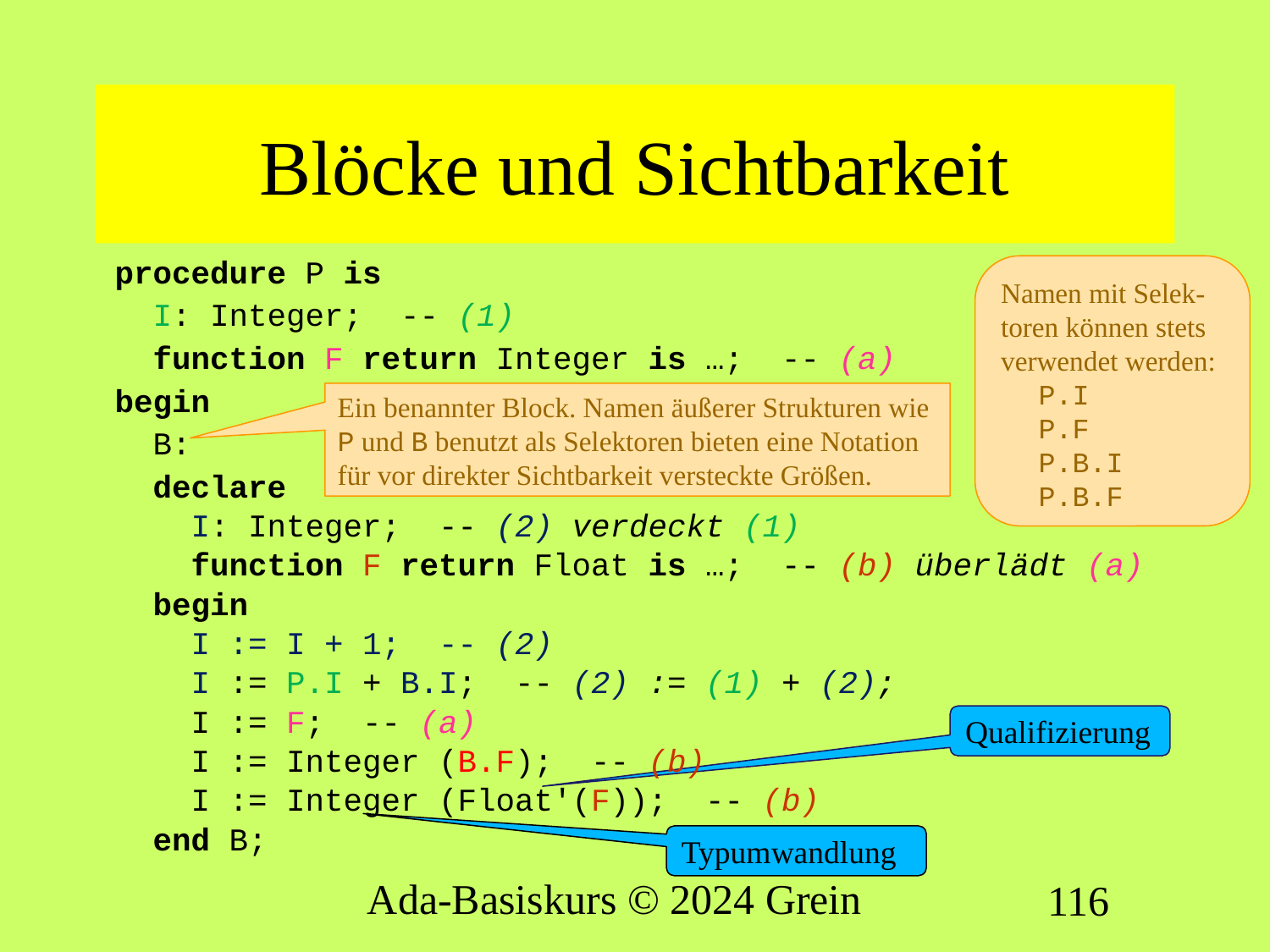

# Blöcke und Sichtbarkeit
procedure P is
  I: Integer;  -- (1)
  function F return Integer is …;  -- (a)
begin
  B:
  declare
    I: Integer;  -- (2) verdeckt (1)
    function F return Float is …;  -- (b) überlädt (a)
  begin
    I := I + 1;  -- (2)
    I := P.I + B.I;  -- (2) := (1) + (2);
    I := F;  -- (a)
    I := Integer (B.F);  -- (b)
    I := Integer (Float'(F));  -- (b)
  end B;
Namen mit Selek-toren können stets verwendet werden:
P.I
P.F
P.B.I
P.B.F
Ein benannter Block. Namen äußerer Strukturen wie P und B benutzt als Selektoren bieten eine Notation für vor direkter Sichtbarkeit versteckte Größen.
Qualifizierung
Typumwandlung
Ada-Basiskurs © 2024 Grein
116